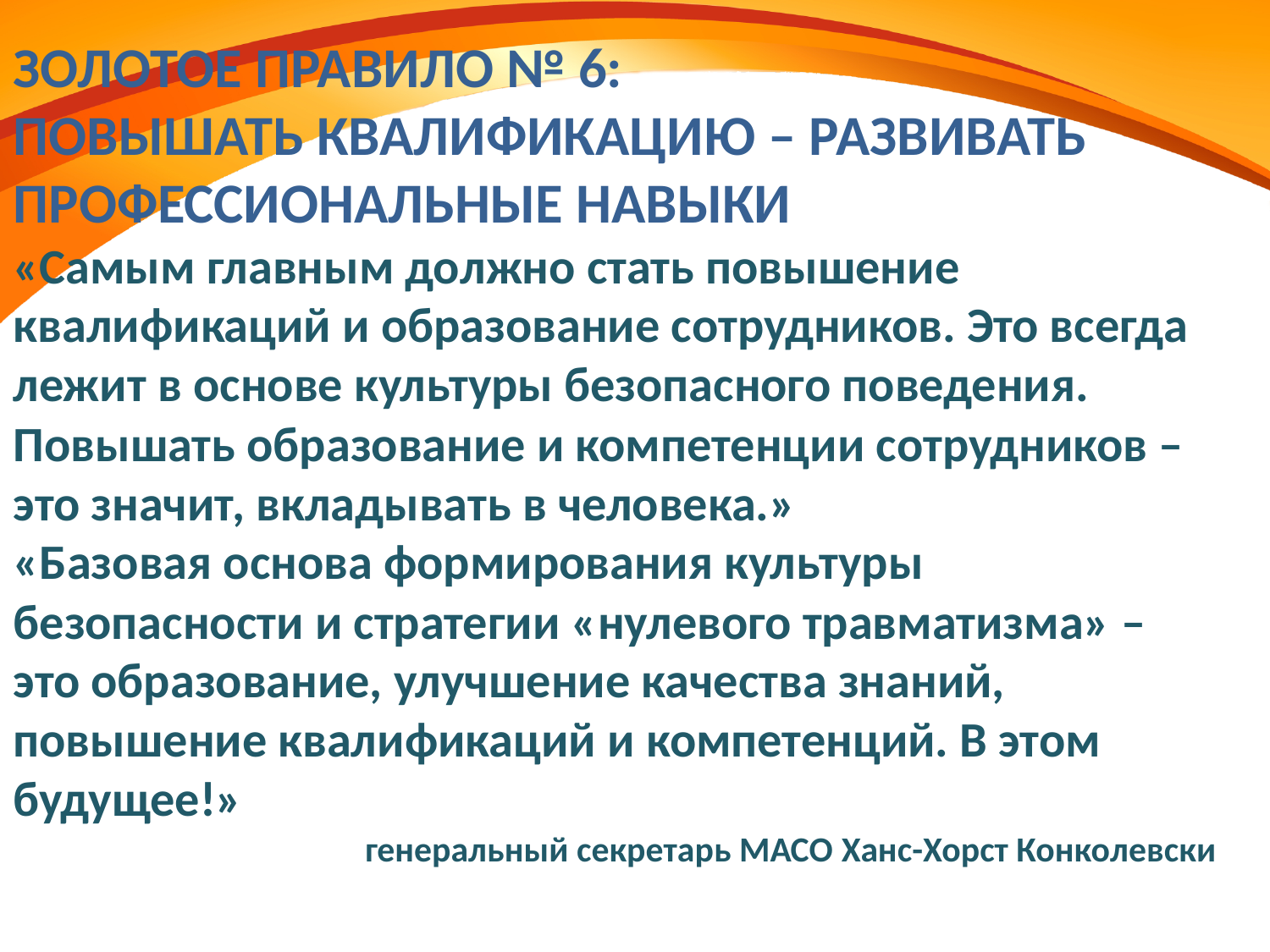

ЗОЛОТОЕ ПРАВИЛО № 6:
ПОВЫШАТЬ КВАЛИФИКАЦИЮ – РАЗВИВАТЬ ПРОФЕССИОНАЛЬНЫЕ НАВЫКИ
«Самым главным должно стать повышение квалификаций и образование сотрудников. Это всегда лежит в основе культуры безопасного поведения. Повышать образование и компетенции сотрудников – это значит, вкладывать в человека.»
«Базовая основа формирования культуры безопасности и стратегии «нулевого травматизма» – это образование, улучшение качества знаний, повышение квалификаций и компетенций. В этом будущее!»
генеральный секретарь МАСО Ханс-Хорст Конколевски